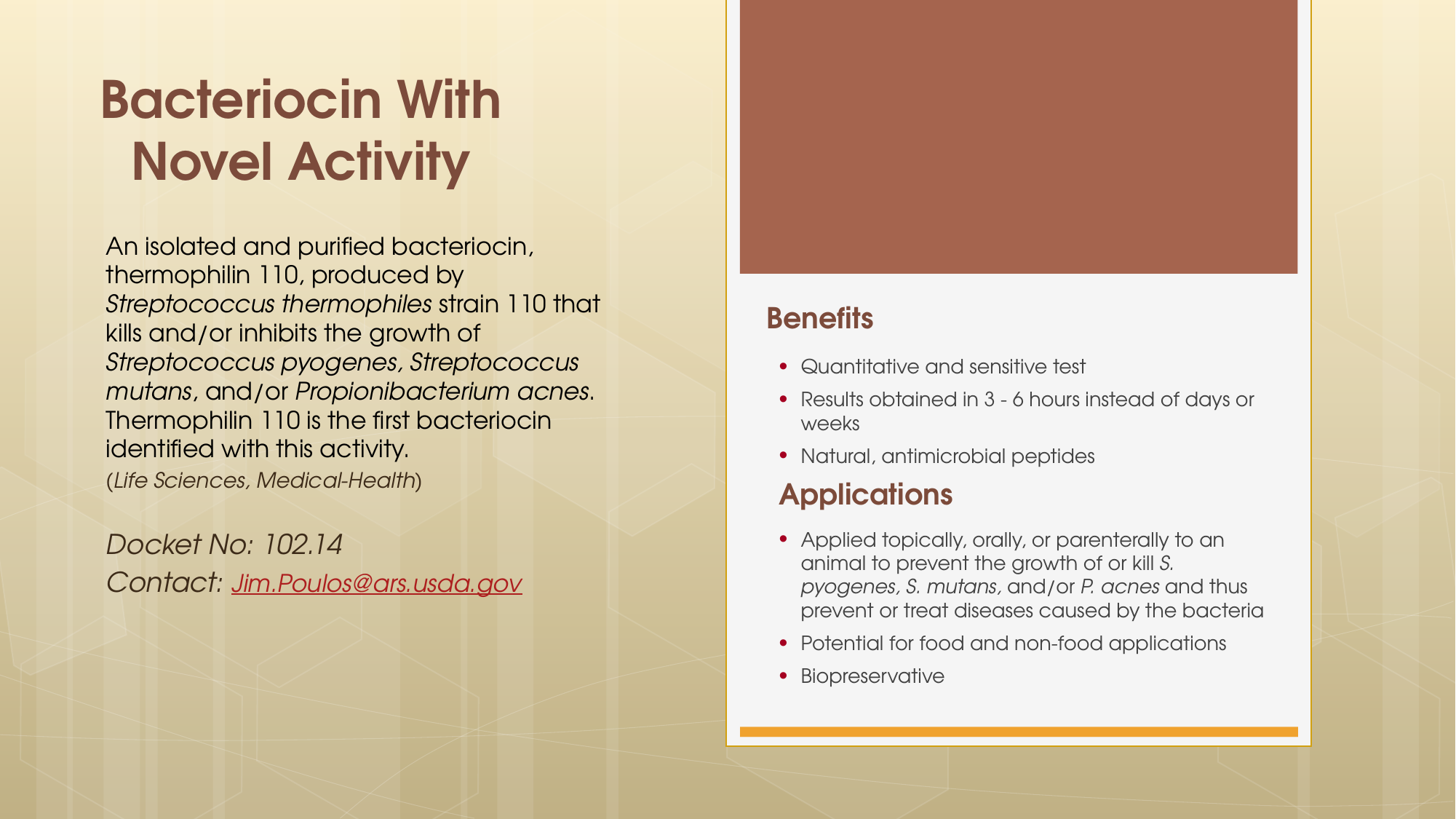

# Bacteriocin With Novel Activity
An isolated and purified bacteriocin, thermophilin 110, produced by Streptococcus thermophiles strain 110 that kills and/or inhibits the growth of Streptococcus pyogenes, Streptococcus mutans, and/or Propionibacterium acnes. Thermophilin 110 is the first bacteriocin identified with this activity.
(Life Sciences, Medical-Health)
Docket No: 102.14
Contact: Jim.Poulos@ars.usda.gov

Benefits

Quantitative and sensitive test
Results obtained in 3 - 6 hours instead of days or weeks
Natural, antimicrobial peptides
Applications

Applied topically, orally, or parenterally to an animal to prevent the growth of or kill S. pyogenes, S. mutans, and/or P. acnes and thus prevent or treat diseases caused by the bacteria
Potential for food and non-food applications
Biopreservative